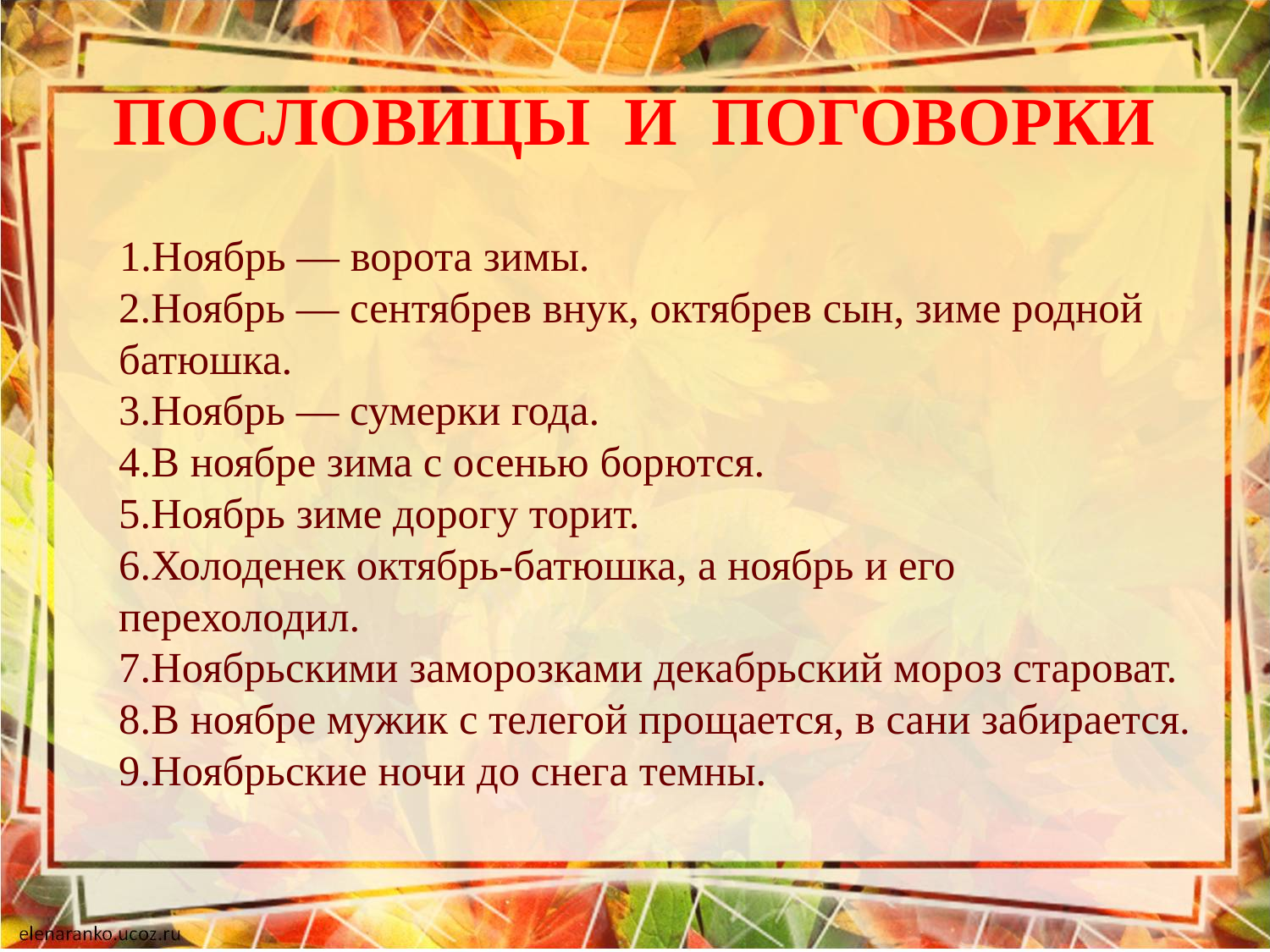

# ПОСЛОВИЦЫ  И  ПОГОВОРКИ
    1.Ноябрь — ворота зимы.
2.Ноябрь — сентябрев внук, октябрев сын, зиме родной батюшка.
3.Ноябрь — сумерки года.
4.В ноябре зима с осенью борются.
5.Ноябрь зиме дорогу торит.
6.Холоденек октябрь-батюшка, а ноябрь и его перехолодил.
7.Ноябрьскими заморозками декабрьский мороз староват.
8.В ноябре мужик с телегой прощается, в сани забирается.
9.Ноябрьские ночи до снега темны.